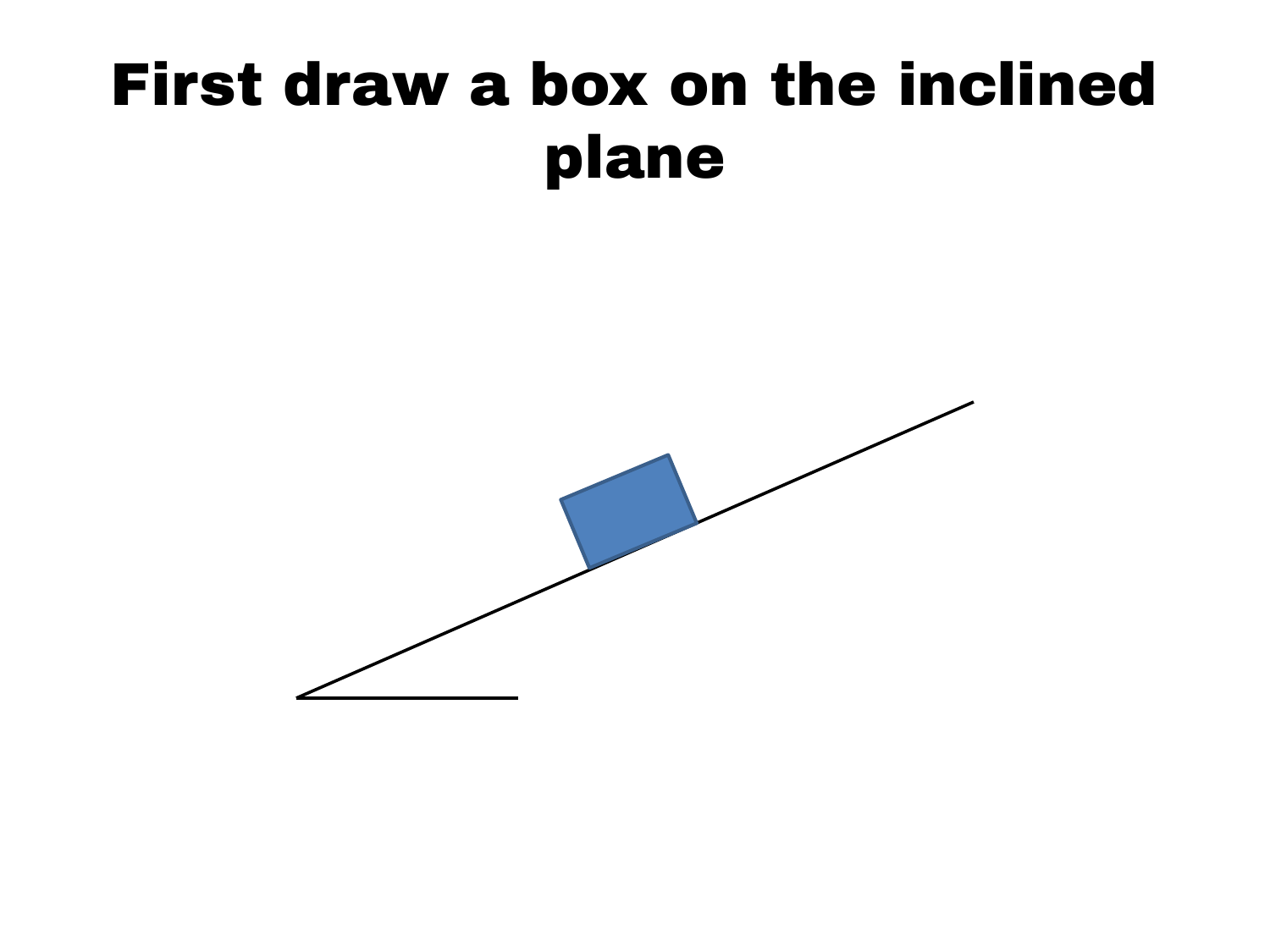

# First draw a box on the inclined plane